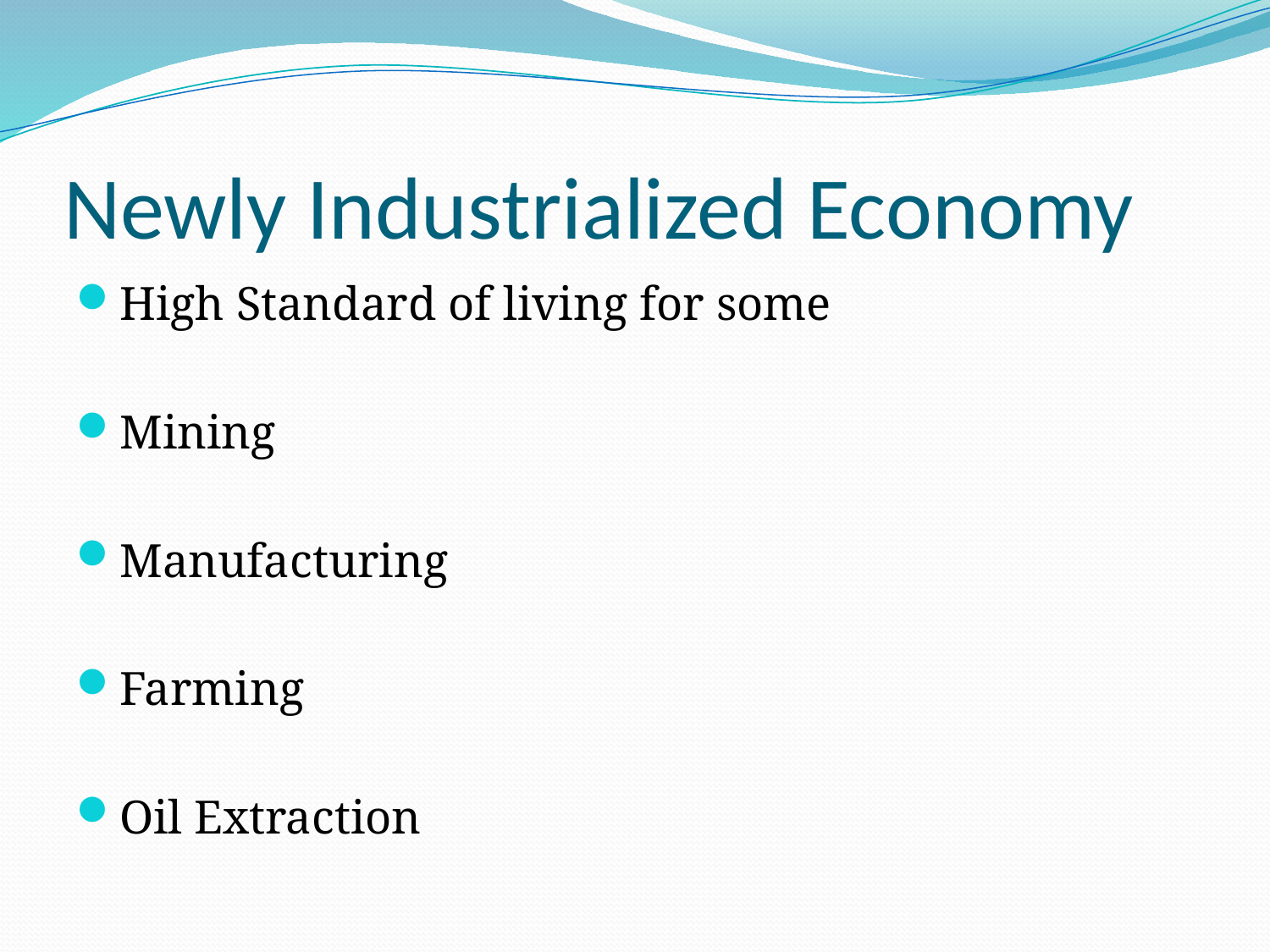

# Newly Industrialized Economy
High Standard of living for some

Mining

Manufacturing

Farming

Oil Extraction